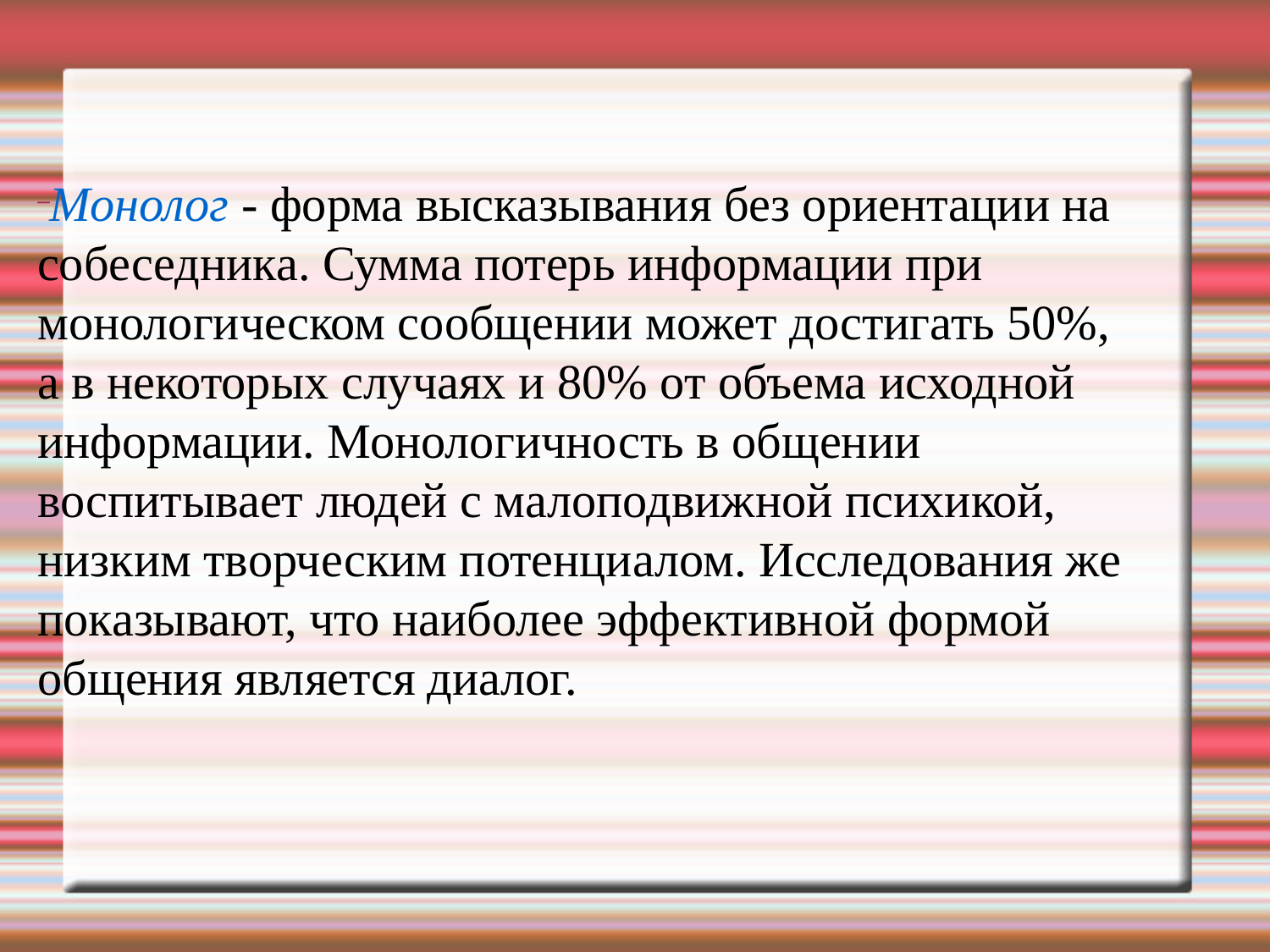

Монолог - форма высказывания без ориентации на собеседника. Сумма потерь информации при монологическом сообщении может достигать 50%, а в некоторых случаях и 80% от объема исходной информации. Монологичность в общении воспитывает людей с малоподвижной психикой, низким творческим потенциалом. Исследования же показывают, что наиболее эффективной формой общения является диалог.